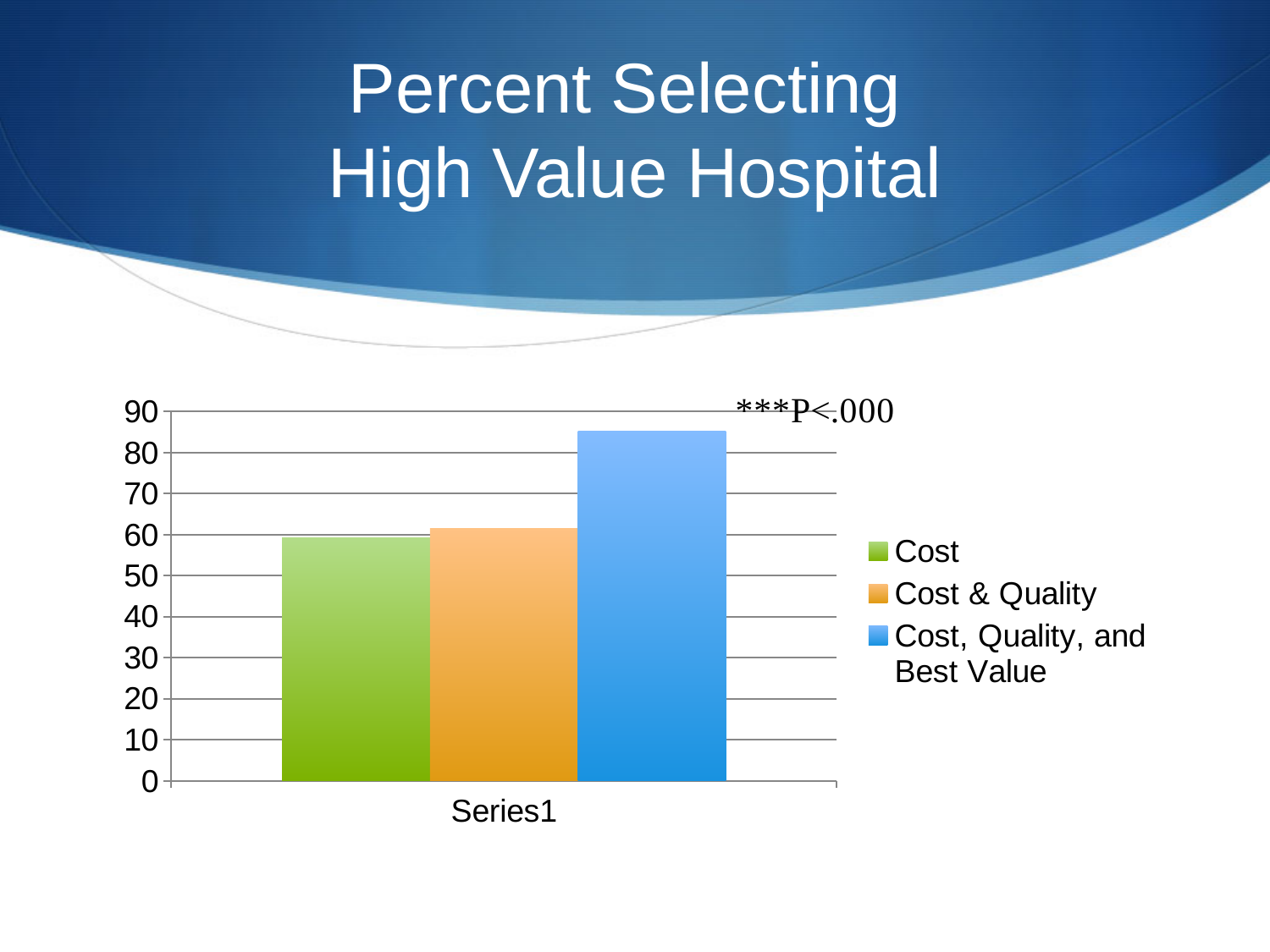

# Percent Selecting High Value Hospital

### Chart

| Category | Cost  | Cost & Quality | Cost, Quality, and Best Value |
|---|---|---|---|
|  | 59.3 | 61.5 | 85.2 |